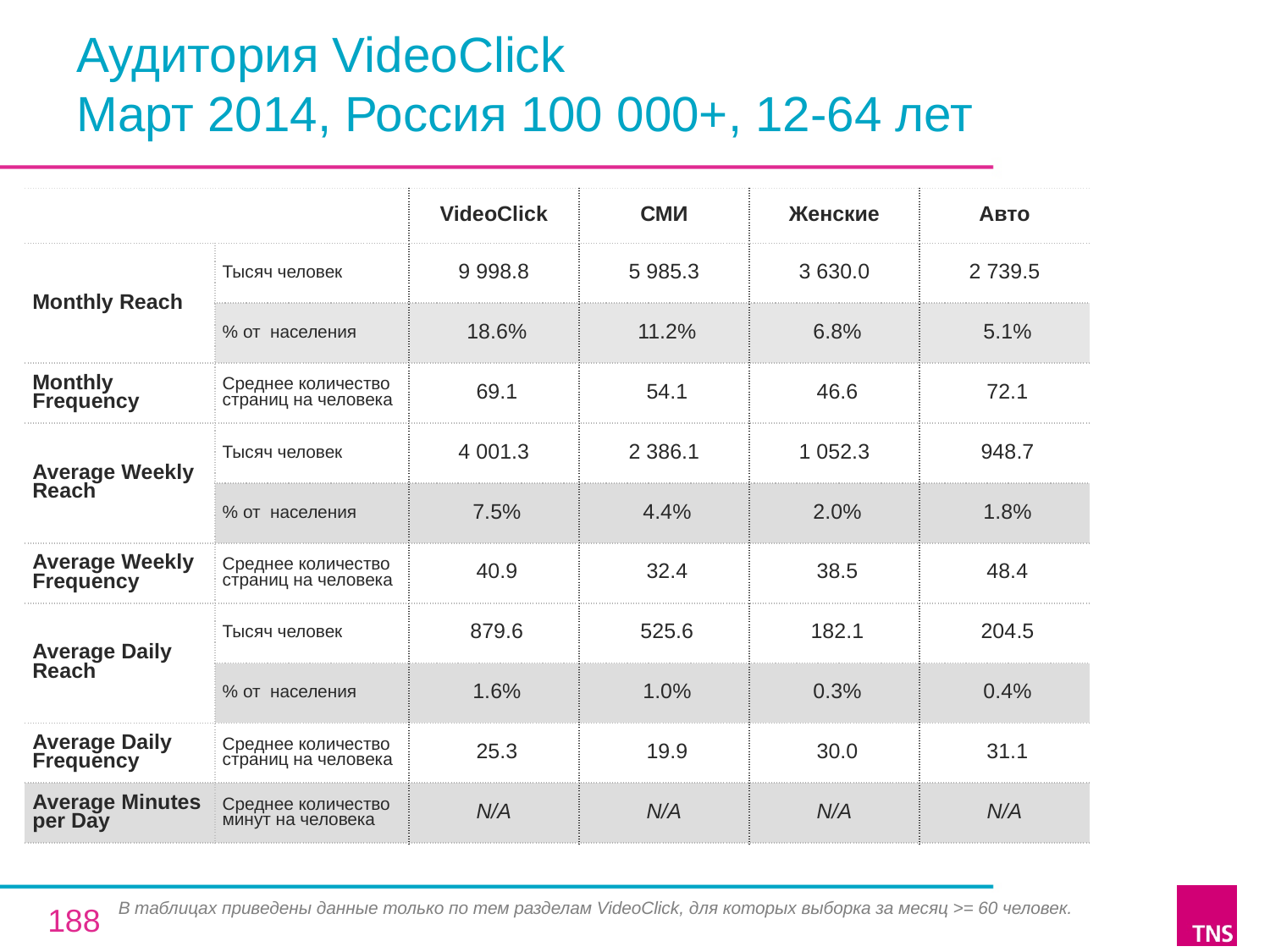

# Аудитория VideoClick Март 2014, Россия 100 000+, 12-64 лет
|  |  | VideoClick | СМИ | Женские | Авто |
| --- | --- | --- | --- | --- | --- |
| Monthly Reach | Тысяч человек | 9 998.8 | 5 985.3 | 3 630.0 | 2 739.5 |
|  | % от населения | 18.6% | 11.2% | 6.8% | 5.1% |
| Monthly Frequency | Среднее количество страниц на человека | 69.1 | 54.1 | 46.6 | 72.1 |
| Average Weekly Reach | Тысяч человек | 4 001.3 | 2 386.1 | 1 052.3 | 948.7 |
|  | % от населения | 7.5% | 4.4% | 2.0% | 1.8% |
| Average Weekly Frequency | Среднее количество страниц на человека | 40.9 | 32.4 | 38.5 | 48.4 |
| Average Daily Reach | Тысяч человек | 879.6 | 525.6 | 182.1 | 204.5 |
|  | % от населения | 1.6% | 1.0% | 0.3% | 0.4% |
| Average Daily Frequency | Среднее количество страниц на человека | 25.3 | 19.9 | 30.0 | 31.1 |
| Average Minutes per Day | Среднее количество минут на человека | N/A | N/A | N/A | N/A |
В таблицах приведены данные только по тем разделам VideoClick, для которых выборка за месяц >= 60 человек.
188